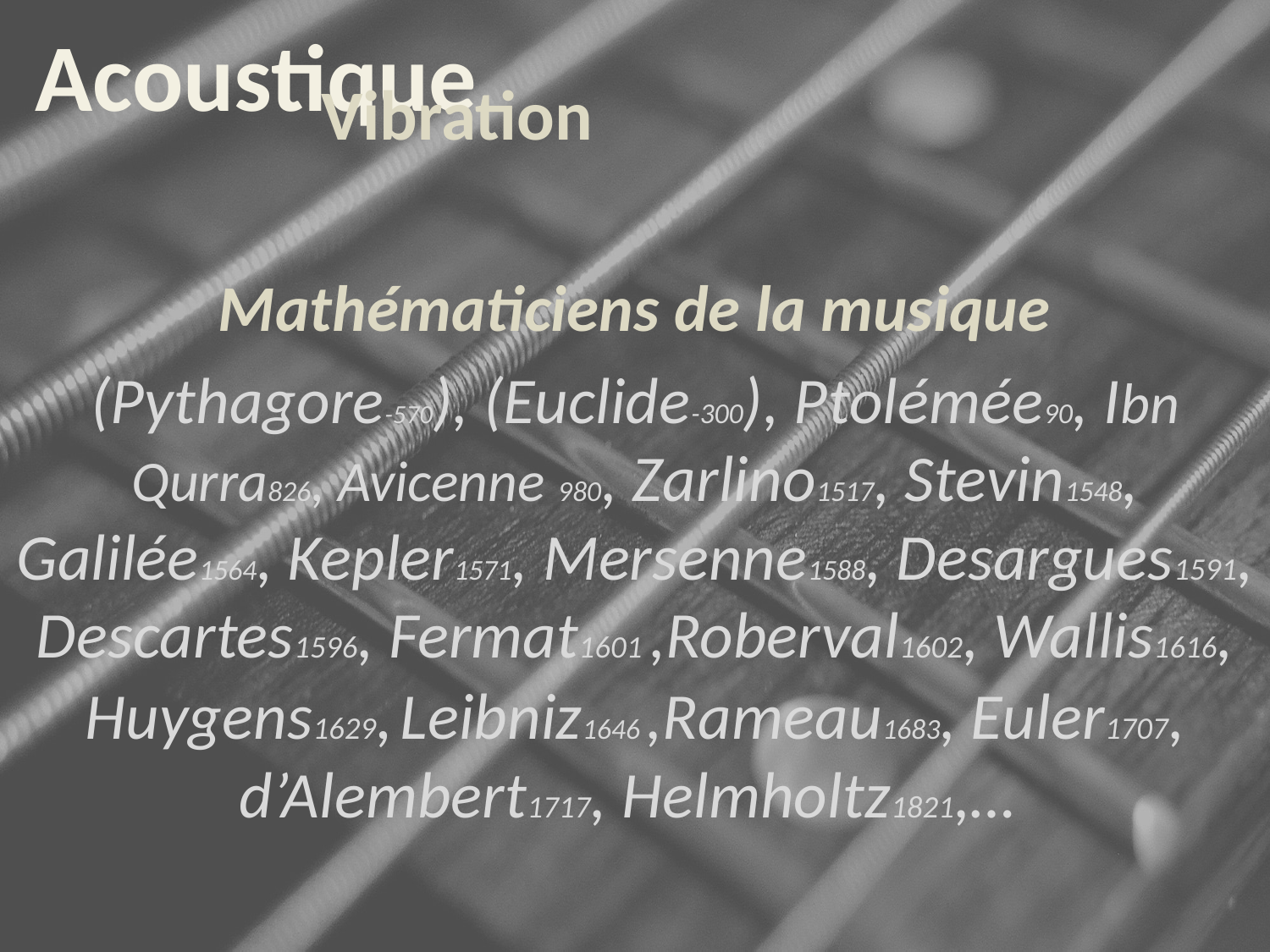

Acoustique
Vibration

Mathématiciens de la musique
(Pythagore-570), (Euclide-300), Ptolémée90, Ibn Qurra826, Avicenne 980, Zarlino1517, Stevin1548, Galilée1564, Kepler1571, Mersenne1588, Desargues1591, Descartes1596, Fermat1601 ,Roberval1602, Wallis1616, Huygens1629, Leibniz1646 ,Rameau1683, Euler1707, d’Alembert1717, Helmholtz1821,…